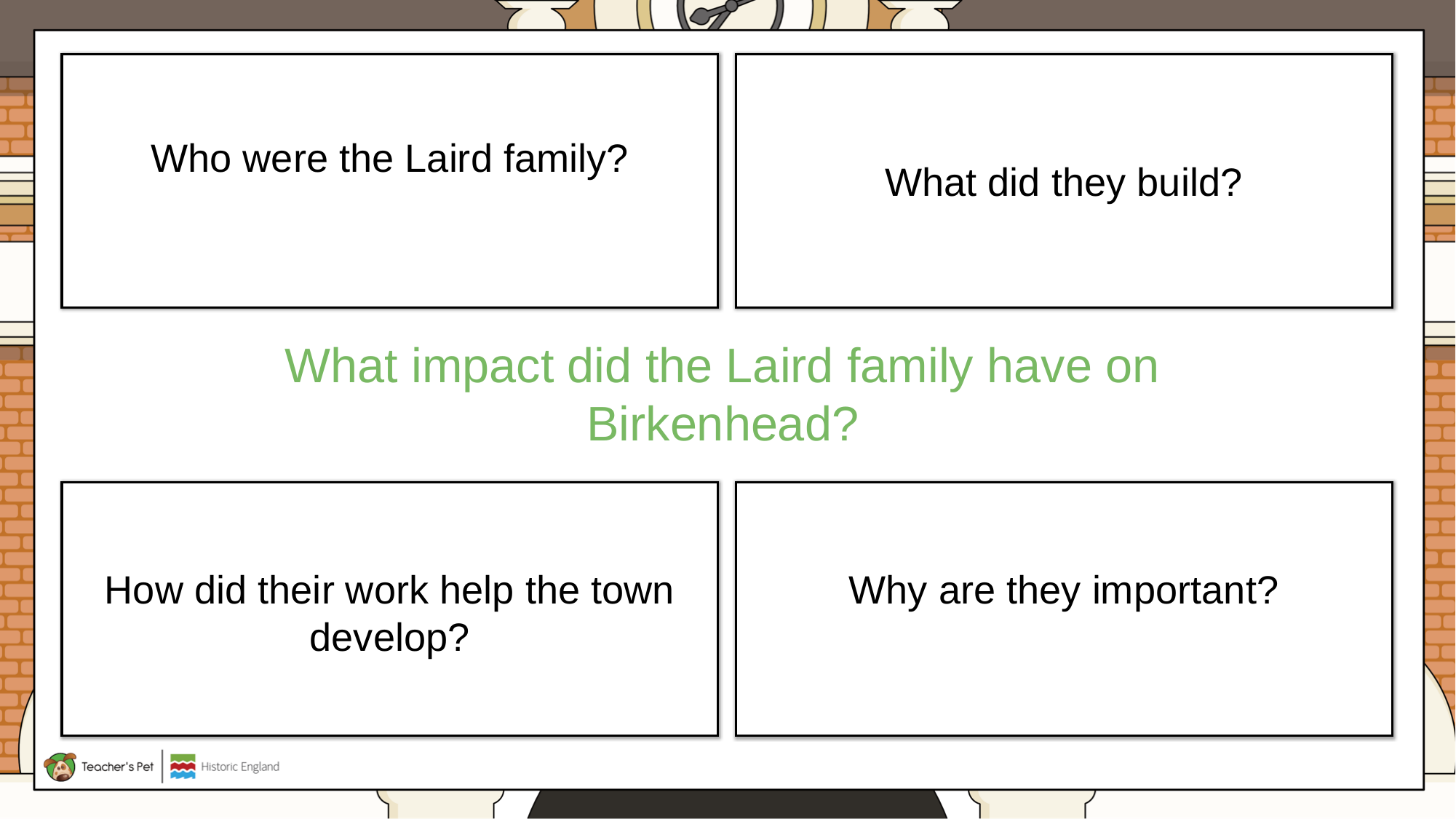

# What impact did the Laird family have on Birkenhead?

Who were the Laird family?

What did they build?
What impact did the Laird family have on Birkenhead?

How did their work help the town develop?

Why are they important?